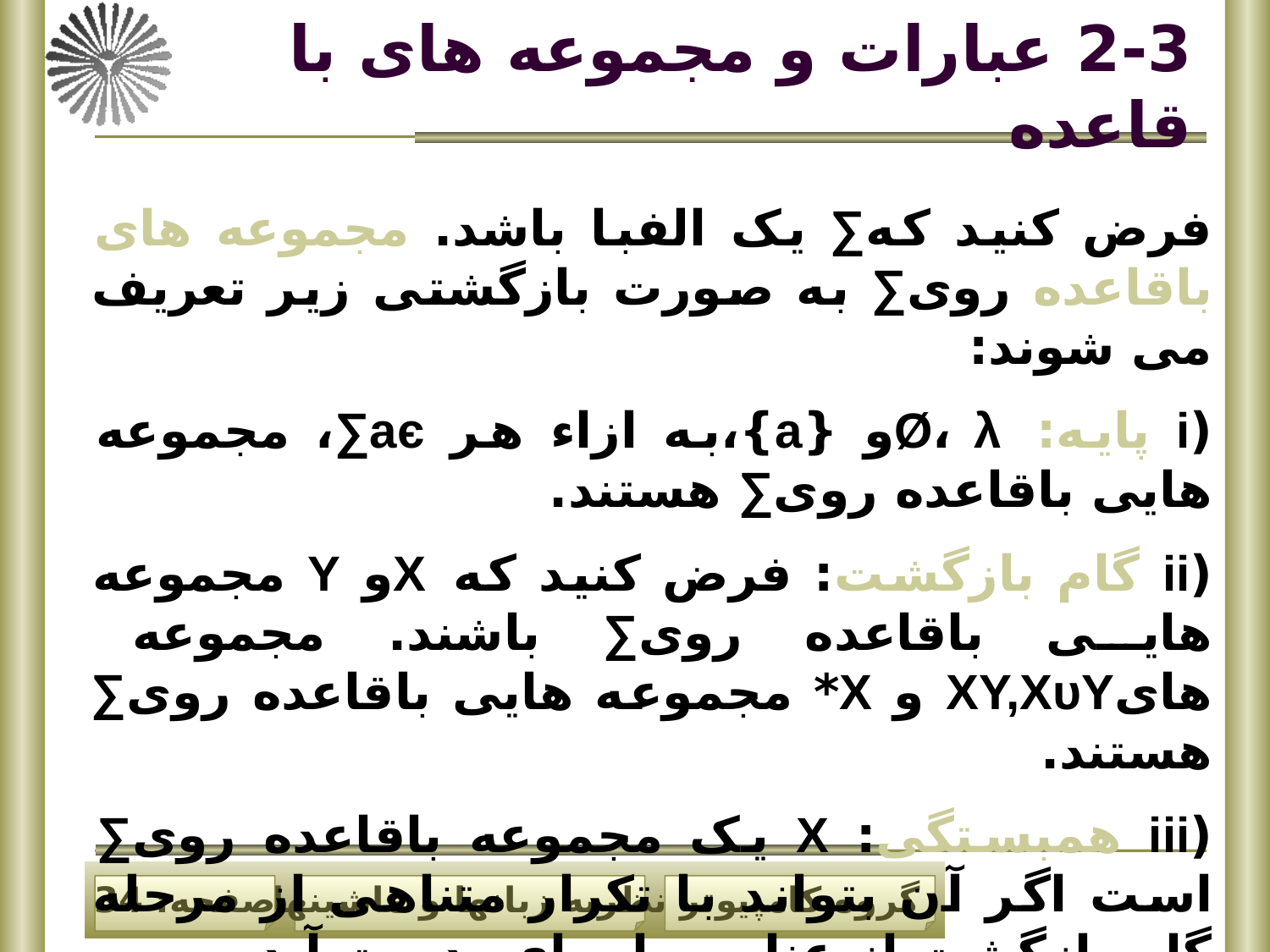

# 2-3 عبارات و مجموعه های با قاعده
فرض کنید که∑ یک الفبا باشد. مجموعه های باقاعده روی∑ به صورت بازگشتی زیر تعریف می شوند:
(i پایه: Ø، λو {a}،به ازاء هر aє∑، مجموعه هایی باقاعده روی∑ هستند.
(ii گام بازگشت: فرض کنید که Xو Y مجموعه هایی باقاعده روی∑ باشند. مجموعه هایXY,XυY و X* مجموعه هایی باقاعده روی∑ هستند.
(iii همبستگی: X یک مجموعه باقاعده روی∑ است اگر آن بتواند با تکرار متناهی از مرحله گام بازگشت از عناصر پایه ای بدست آید.